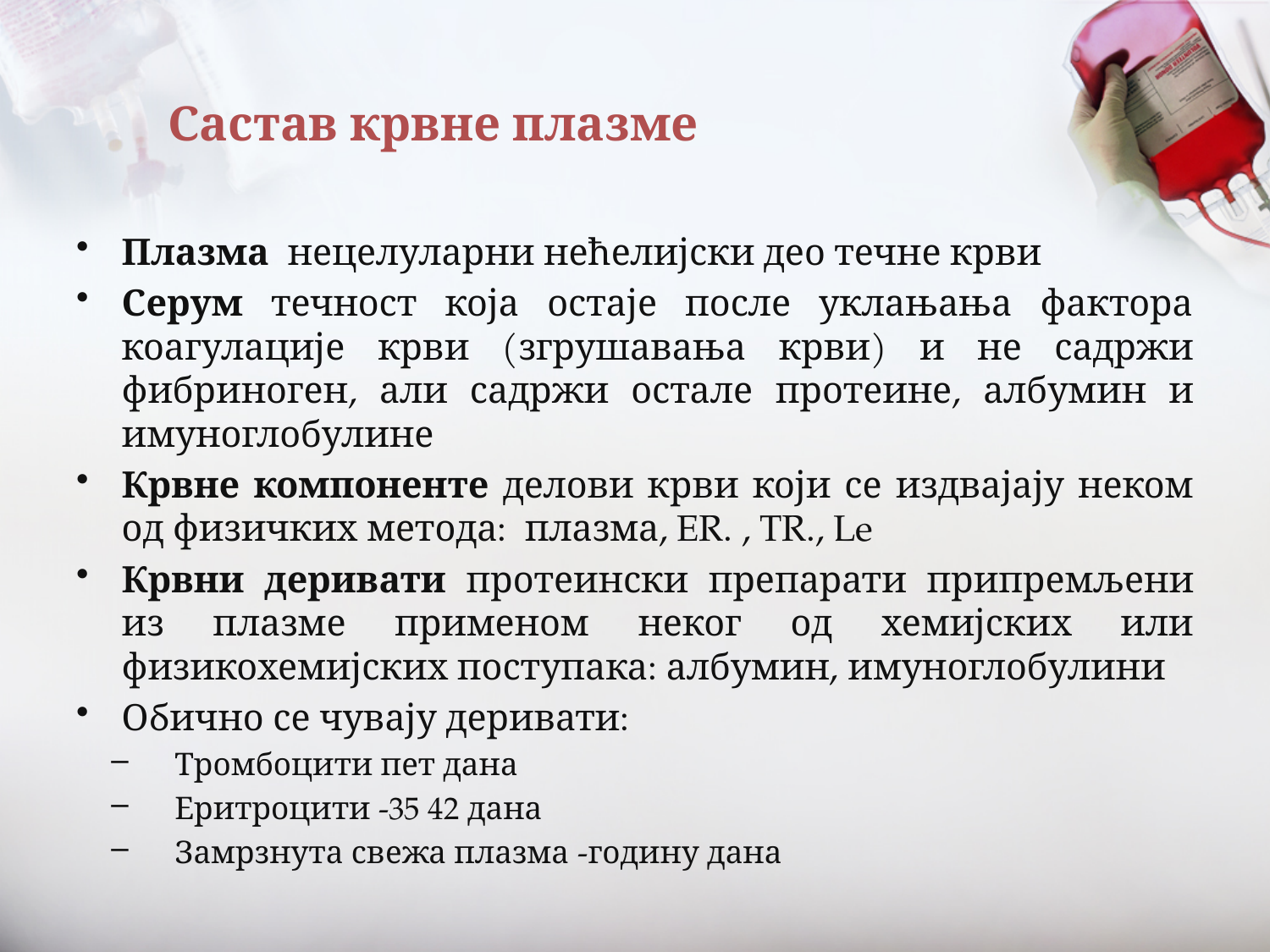

# Састав крвне плазме
Плазма  нецелуларни нећелијски део течне крви
Серум течност која остаје после уклањања фактора коагулације крви (згрушавања крви) и не садржи фибриноген, али садржи остале протеине, албумин и имуноглобулине
Крвне компоненте делови крви који се издвајају неком од физичких метода:  плазма, ER. , TR., Le
Крвни деривати протеински препарати припремљени из плазме применом неког од хемијских или физикохемијских поступака: албумин, имуноглобулини
Обично се чувају деривати:
Тромбоцити пет дана
Еритроцити -35 42 дана
Замрзнута свежа плазма -годину дана